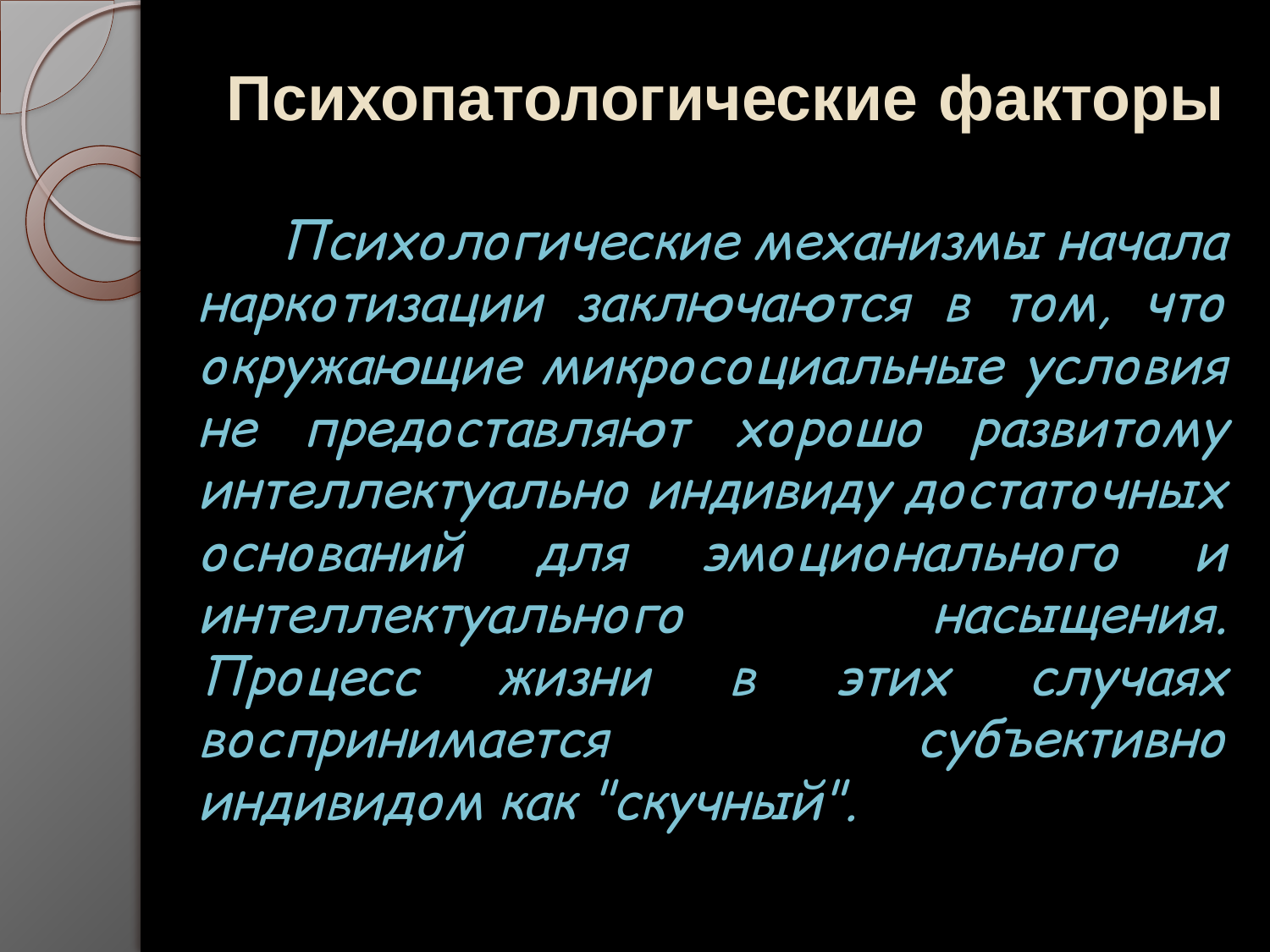

# Психопатологические факторы
     Психологические механизмы начала наркотизации заключаются в том, что окружающие микросоциальные условия не предоставляют хорошо развитому интеллектуально индивиду достаточных оснований для эмоционального и интеллектуального насыщения. Процесс жизни в этих случаях воспринимается субъективно индивидом как "скучный".